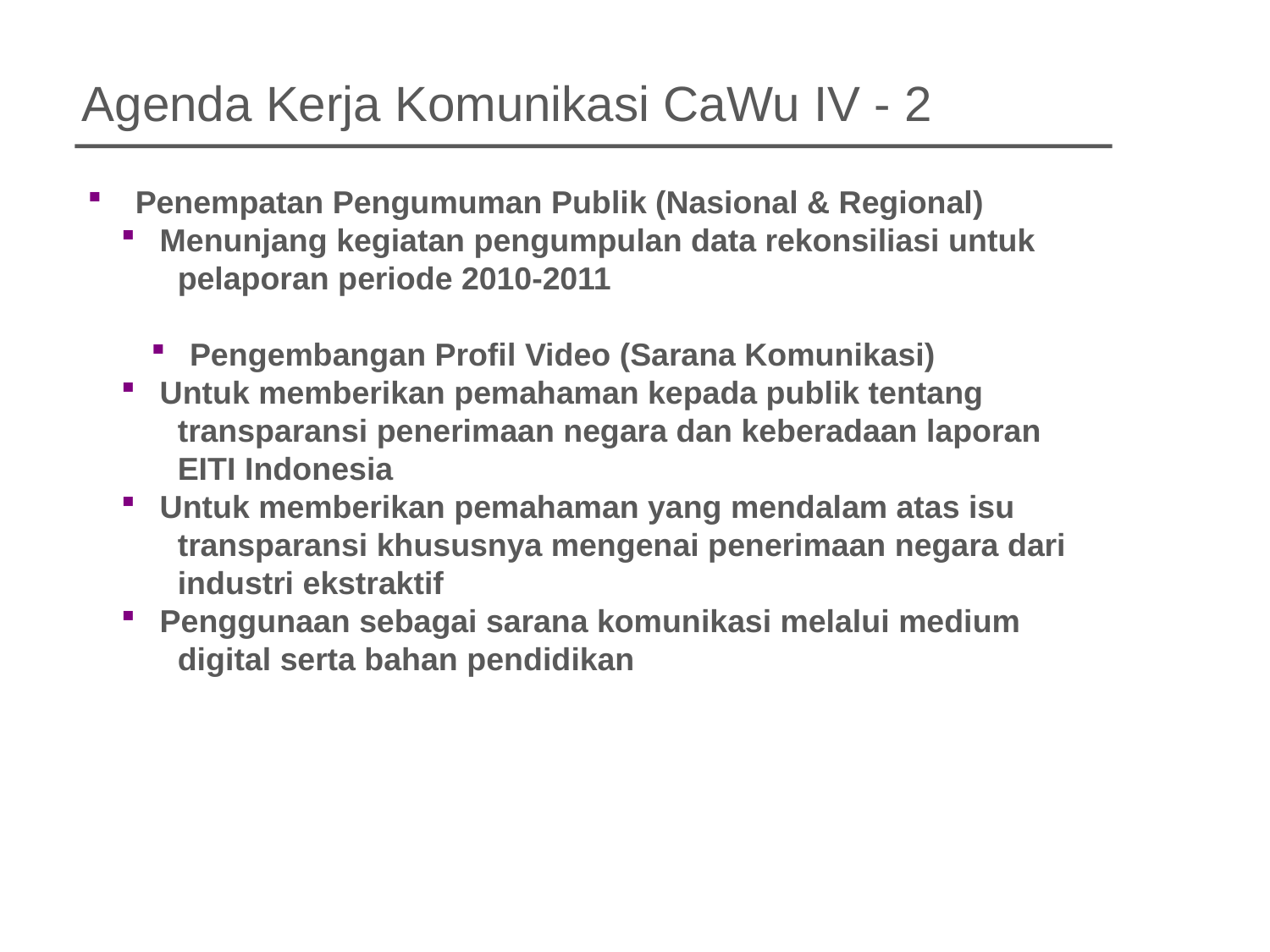

Agenda Kerja Komunikasi CaWu IV - 2

  Penempatan Pengumuman Publik (Nasional & Regional)
 Menunjang kegiatan pengumpulan data rekonsiliasi untuk
   pelaporan periode 2010-2011

 Pengembangan Profil Video (Sarana Komunikasi)
 Untuk memberikan pemahaman kepada publik tentang
   transparansi penerimaan negara dan keberadaan laporan
   EITI Indonesia
 Untuk memberikan pemahaman yang mendalam atas isu
   transparansi khususnya mengenai penerimaan negara dari
   industri ekstraktif
 Penggunaan sebagai sarana komunikasi melalui medium
   digital serta bahan pendidikan